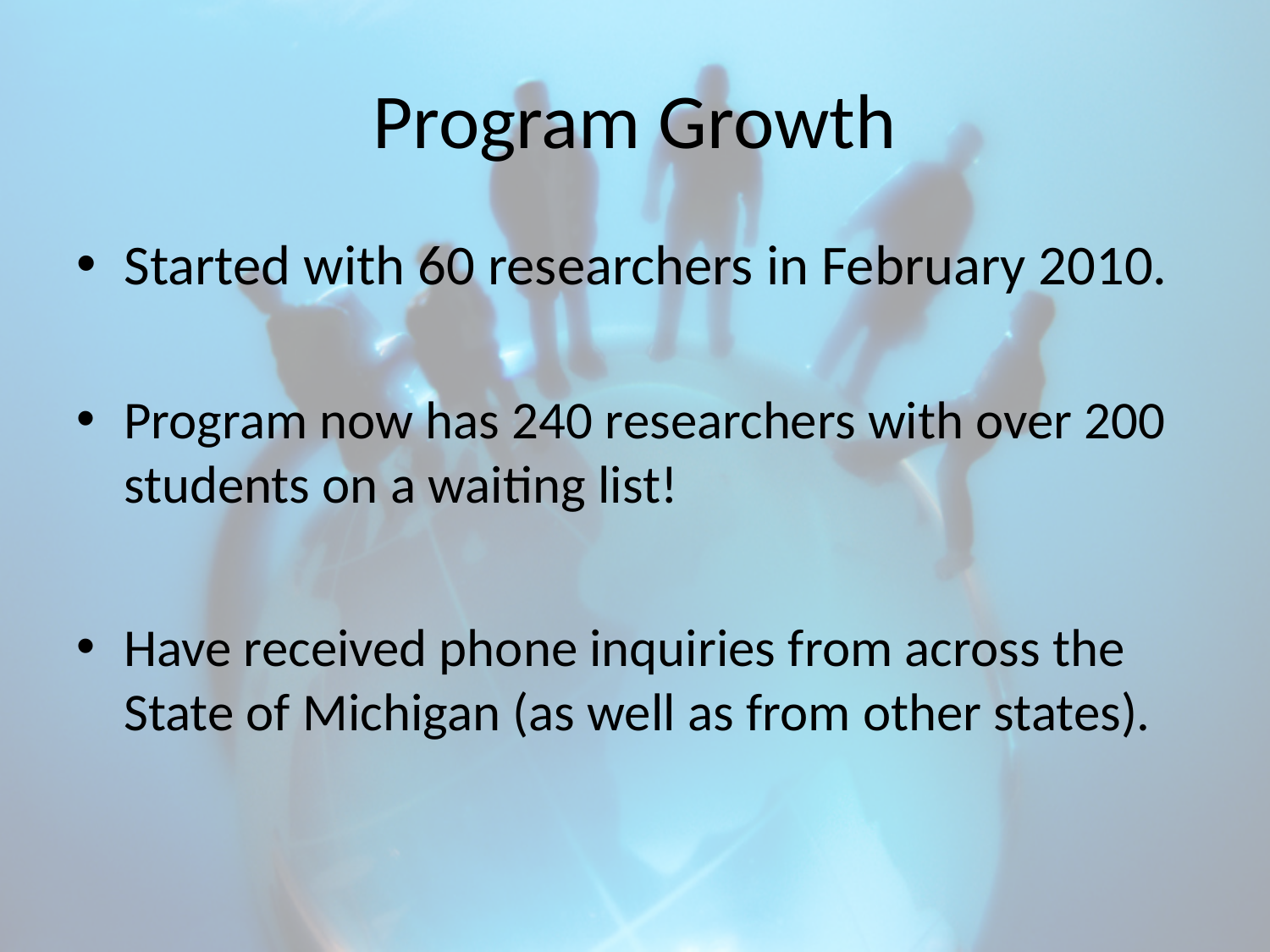

# Program Growth
Started with 60 researchers in February 2010.

Program now has 240 researchers with over 200 students on a waiting list!

Have received phone inquiries from across the State of Michigan (as well as from other states).